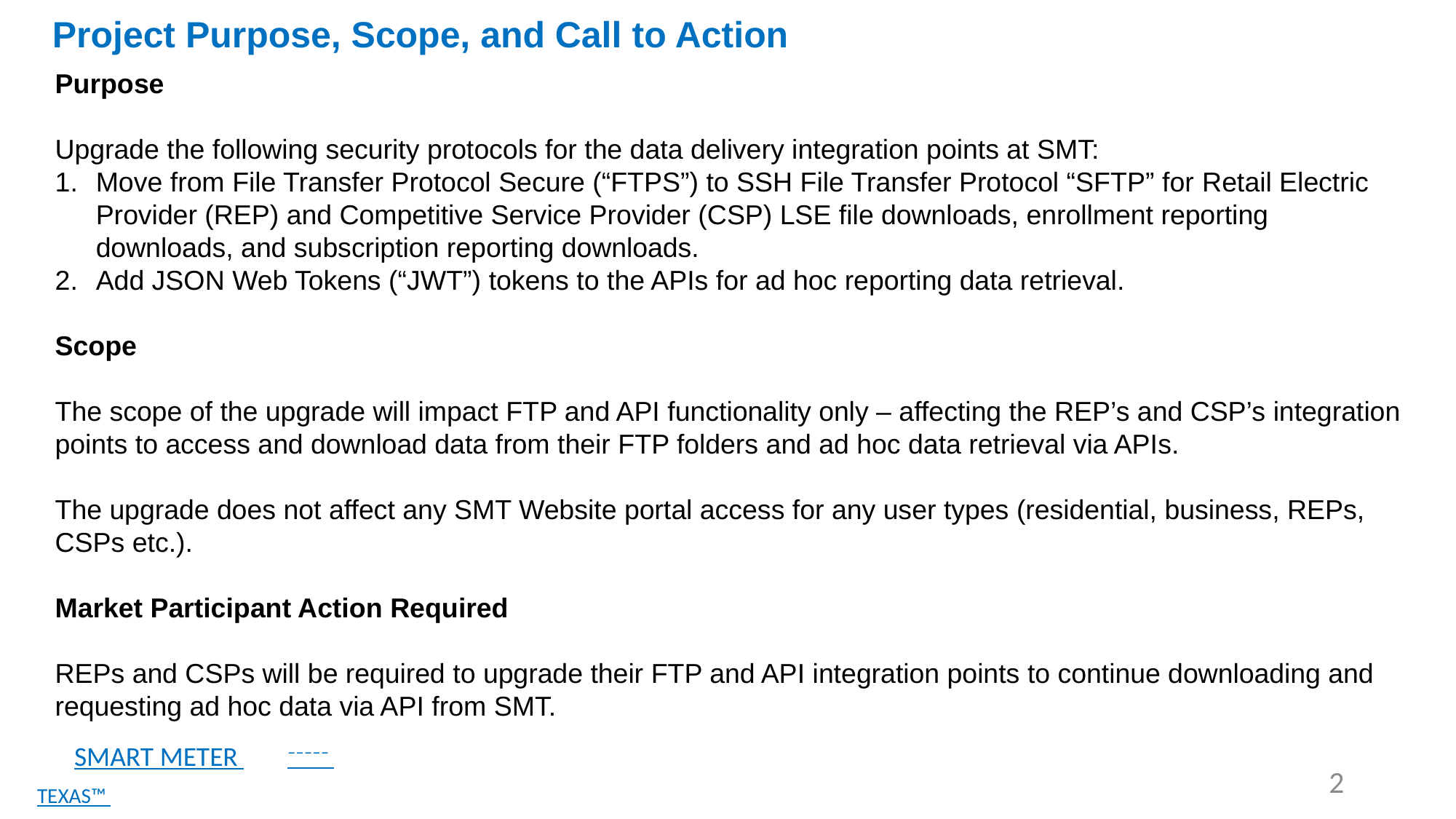

Project Purpose, Scope, and Call to Action
Purpose

Upgrade the following security protocols for the data delivery integration points at SMT:
Move from File Transfer Protocol Secure (“FTPS”) to SSH File Transfer Protocol “SFTP” for Retail Electric Provider (REP) and Competitive Service Provider (CSP) LSE file downloads, enrollment reporting downloads, and subscription reporting downloads.
Add JSON Web Tokens (“JWT”) tokens to the APIs for ad hoc reporting data retrieval.

Scope

The scope of the upgrade will impact FTP and API functionality only – affecting the REP’s and CSP’s integration points to access and download data from their FTP folders and ad hoc data retrieval via APIs.

The upgrade does not affect any SMT Website portal access for any user types (residential, business, REPs, CSPs etc.).

Market Participant Action Required

REPs and CSPs will be required to upgrade their FTP and API integration points to continue downloading and requesting ad hoc data via API from SMT.

      SMART METER
       ¯¯¯¯¯ TEXAS™ ¯¯¯¯¯
2